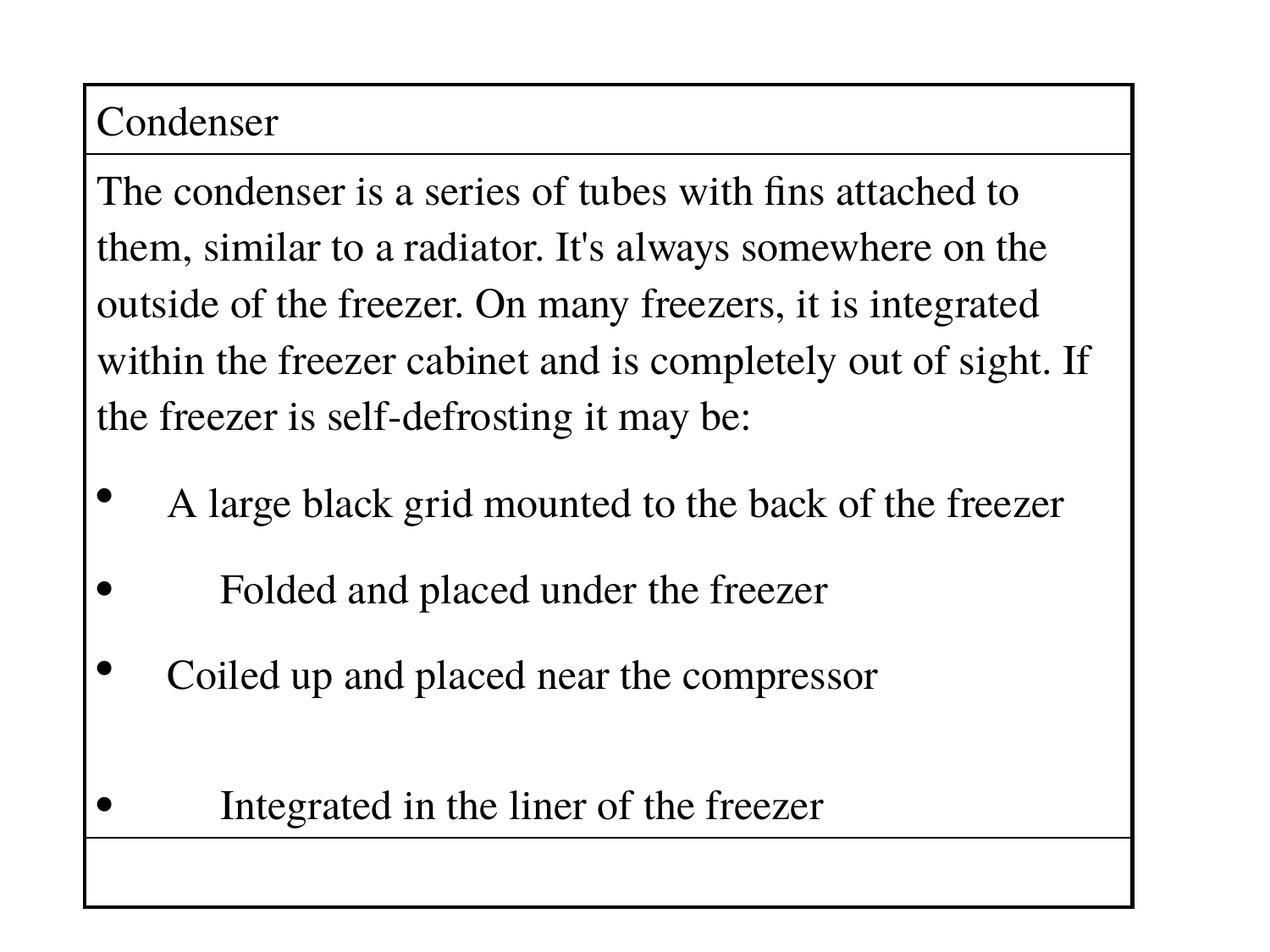

| Condenser |
| --- |
| The condenser is a series of tubes with fins attached to them, similar to a radiator. It's always somewhere on the outside of the freezer. On many freezers, it is integrated within the freezer cabinet and is completely out of sight. If the freezer is self-defrosting it may be: A large black grid mounted to the back of the freezer • Folded and placed under the freezer Coiled up and placed near the compressor • Integrated in the liner of the freezer |
|  |